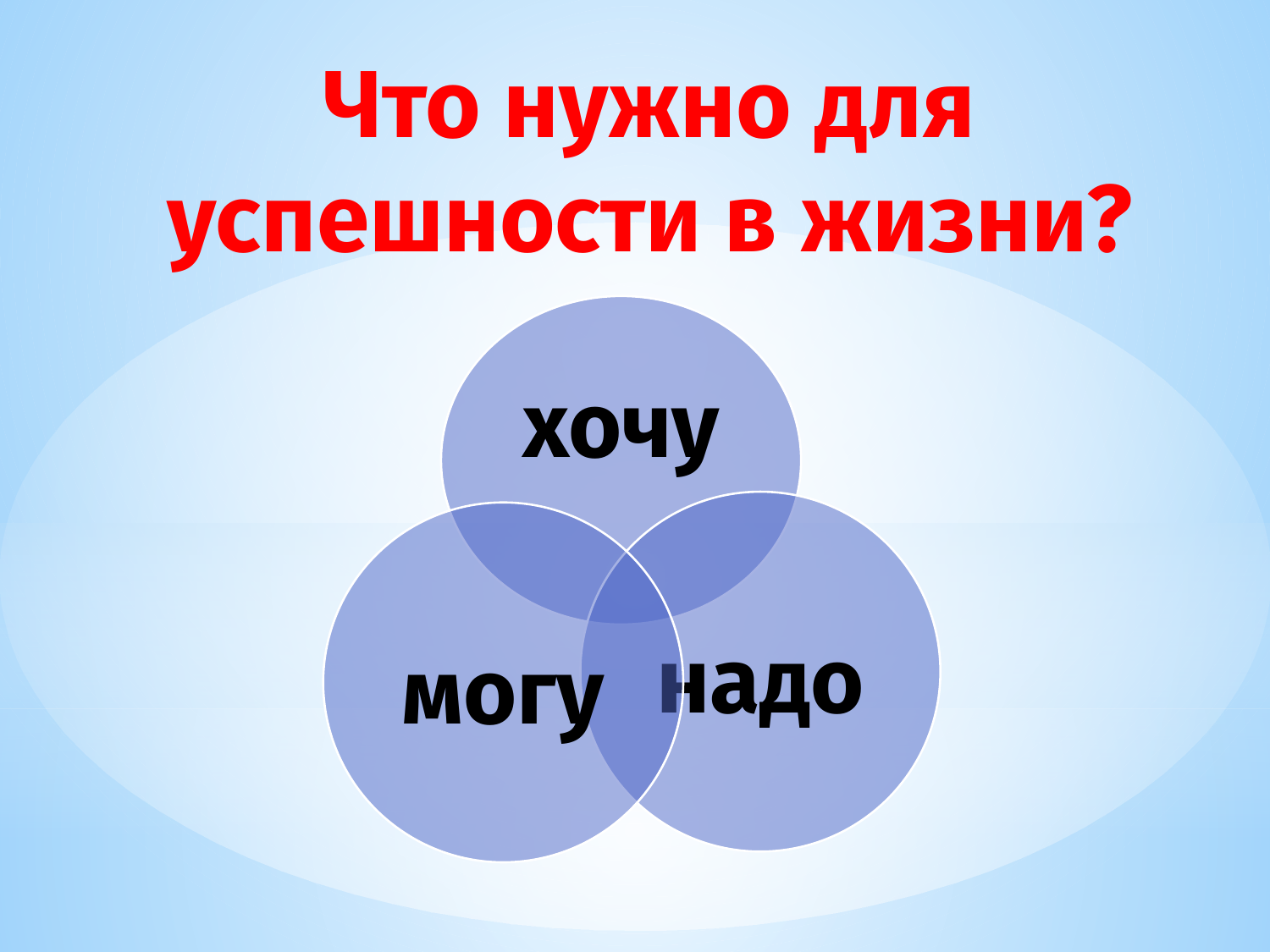

# Что нужно для успешности в жизни?
хочу
надо
могу